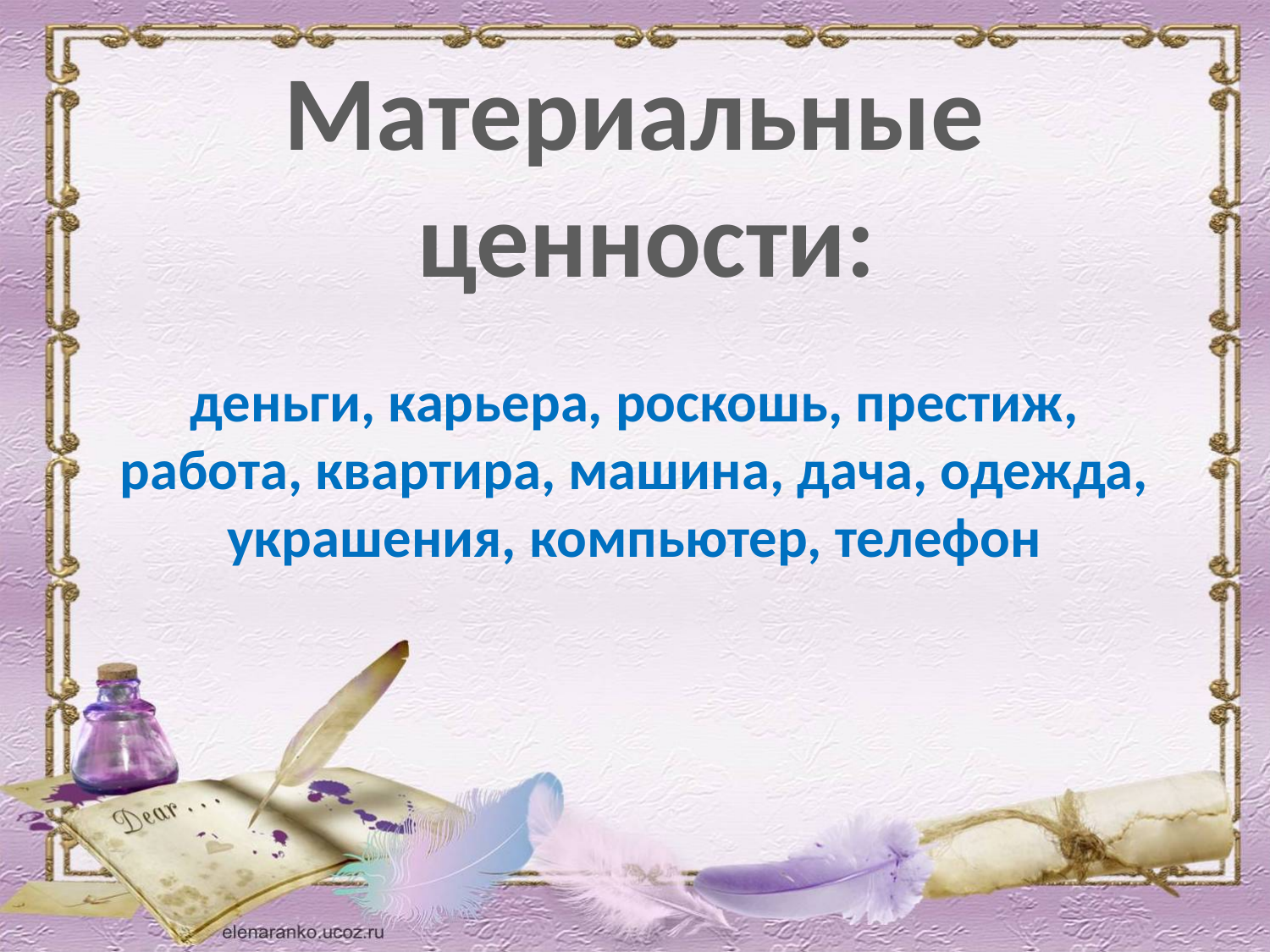

# Материальные ценности: деньги, карьера, роскошь, престиж, работа, квартира, машина, дача, одежда, украшения, компьютер, телефон